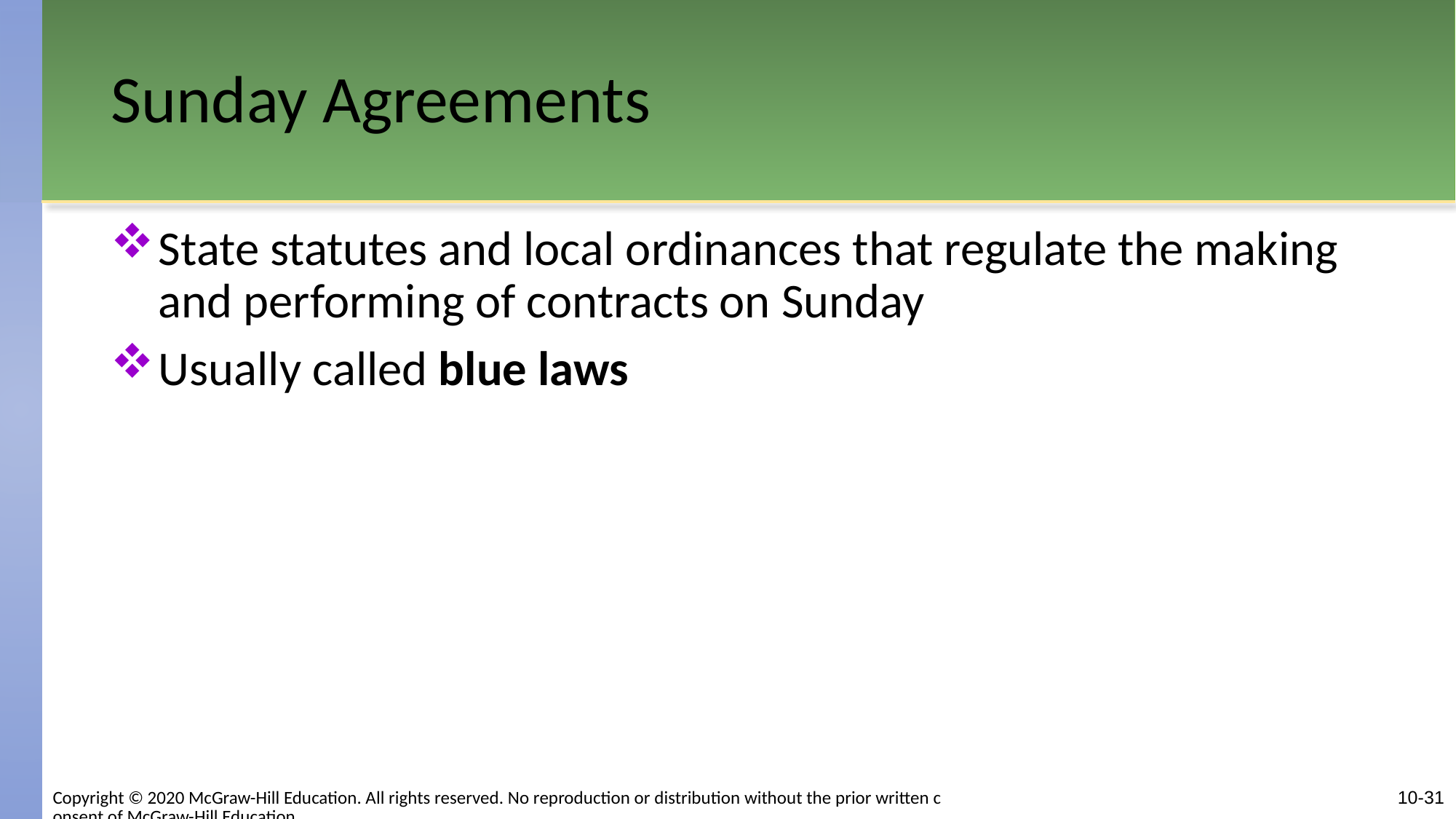

# Sunday Agreements
State statutes and local ordinances that regulate the making and performing of contracts on Sunday
Usually called blue laws

Copyright © 2020 McGraw-Hill Education. All rights reserved. No reproduction or distribution without the prior written consent of McGraw-Hill Education.
10-31